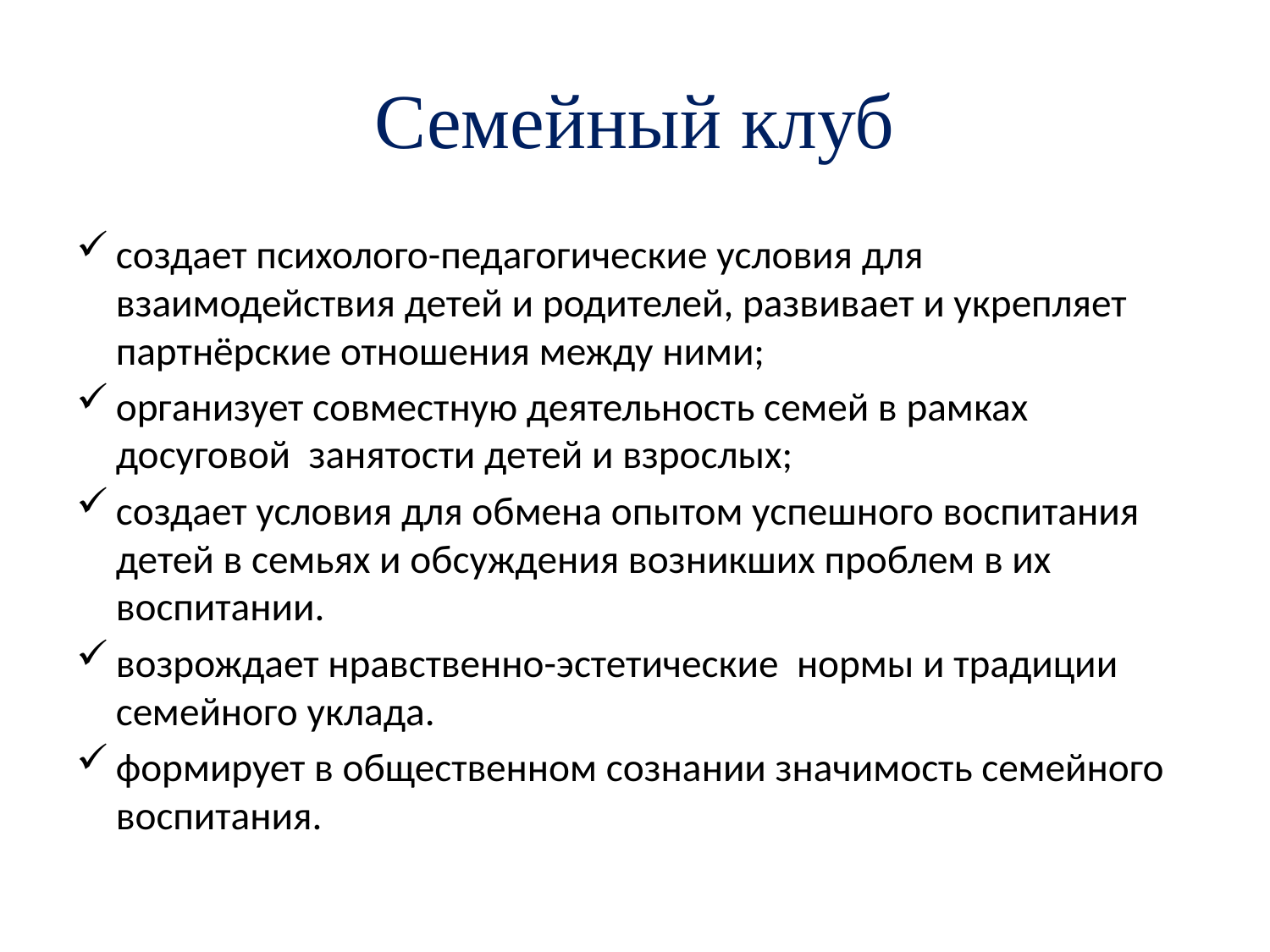

# Семейный клуб
создает психолого-педагогические условия для взаимодействия детей и родителей, развивает и укрепляет партнёрские отношения между ними;
организует совместную деятельность семей в рамках досуговой  занятости детей и взрослых;
создает условия для обмена опытом успешного воспитания детей в семьях и обсуждения возникших проблем в их воспитании.
возрождает нравственно-эстетические  нормы и традиции семейного уклада.
формирует в общественном сознании значимость семейного воспитания.